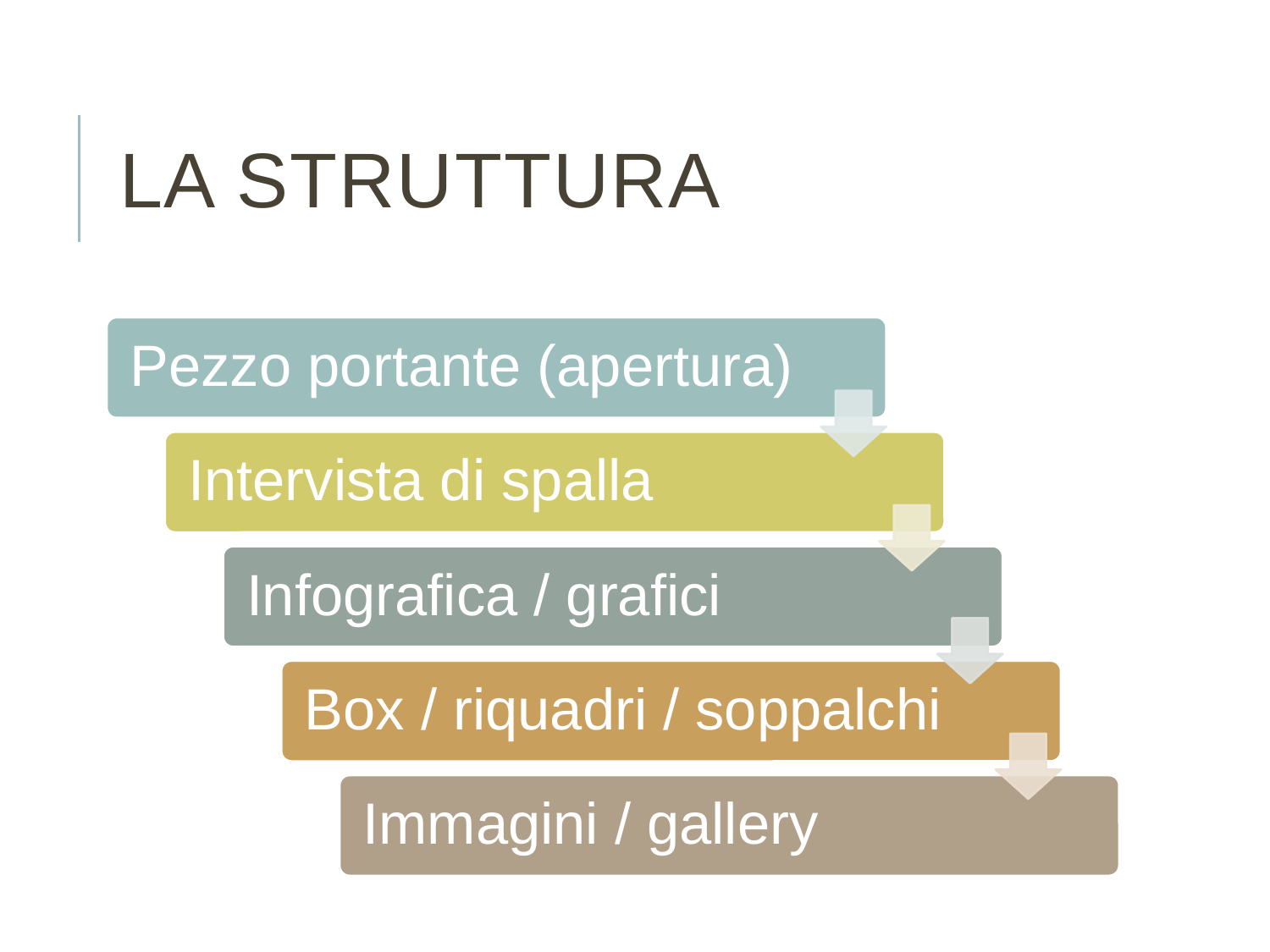

# La struttura
Pezzo portante (apertura)
Intervista di spalla
Infografica / grafici
Box / riquadri / soppalchi
Immagini / gallery